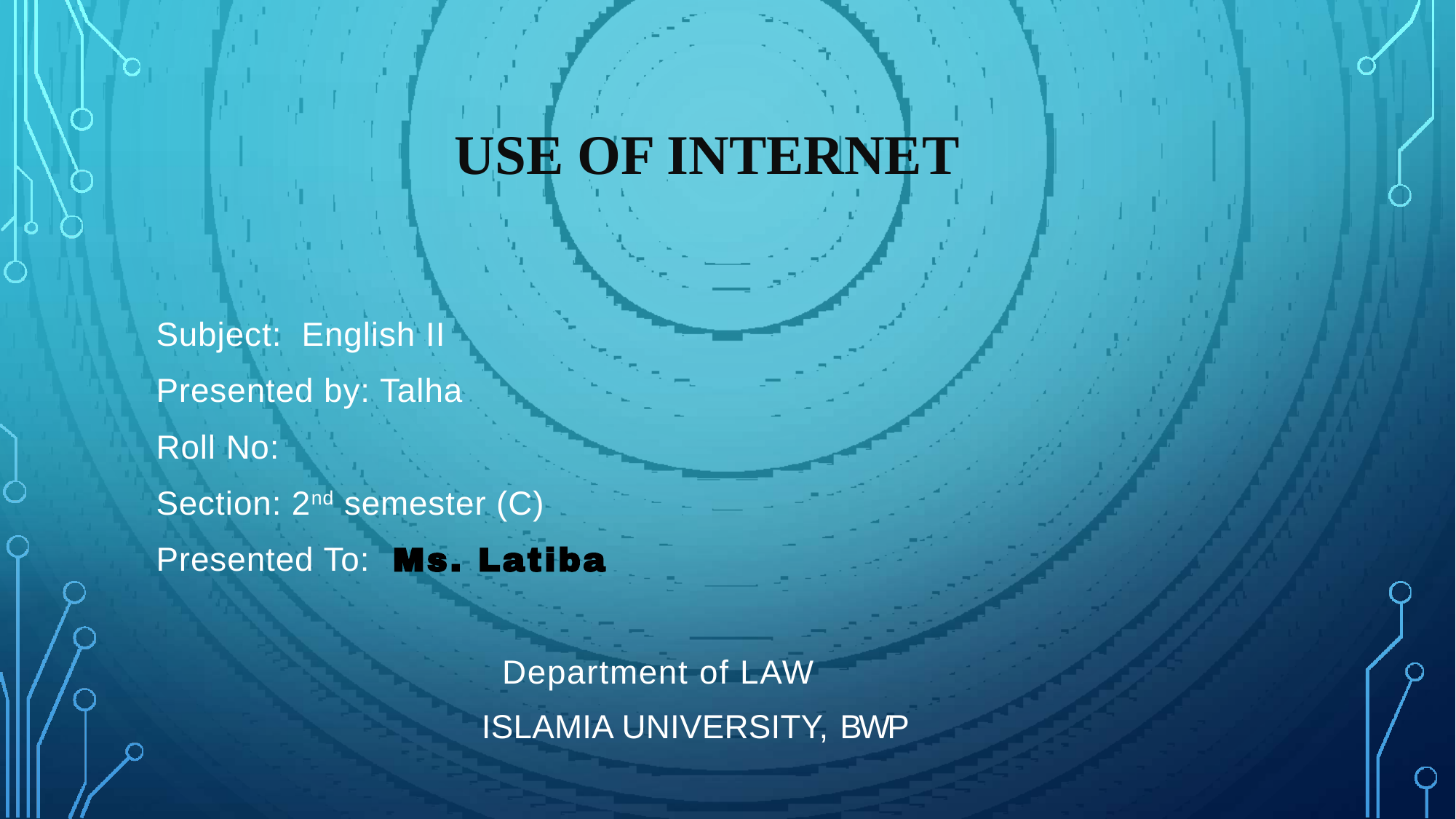

# USE OF INTERNET
Subject:  English II
Presented by: Talha
Roll No:
Section: 2nd semester (C)
Presented To:  Ms. Latiba

Department of LAW
  ISLAMIA UNIVERSITY, BWP